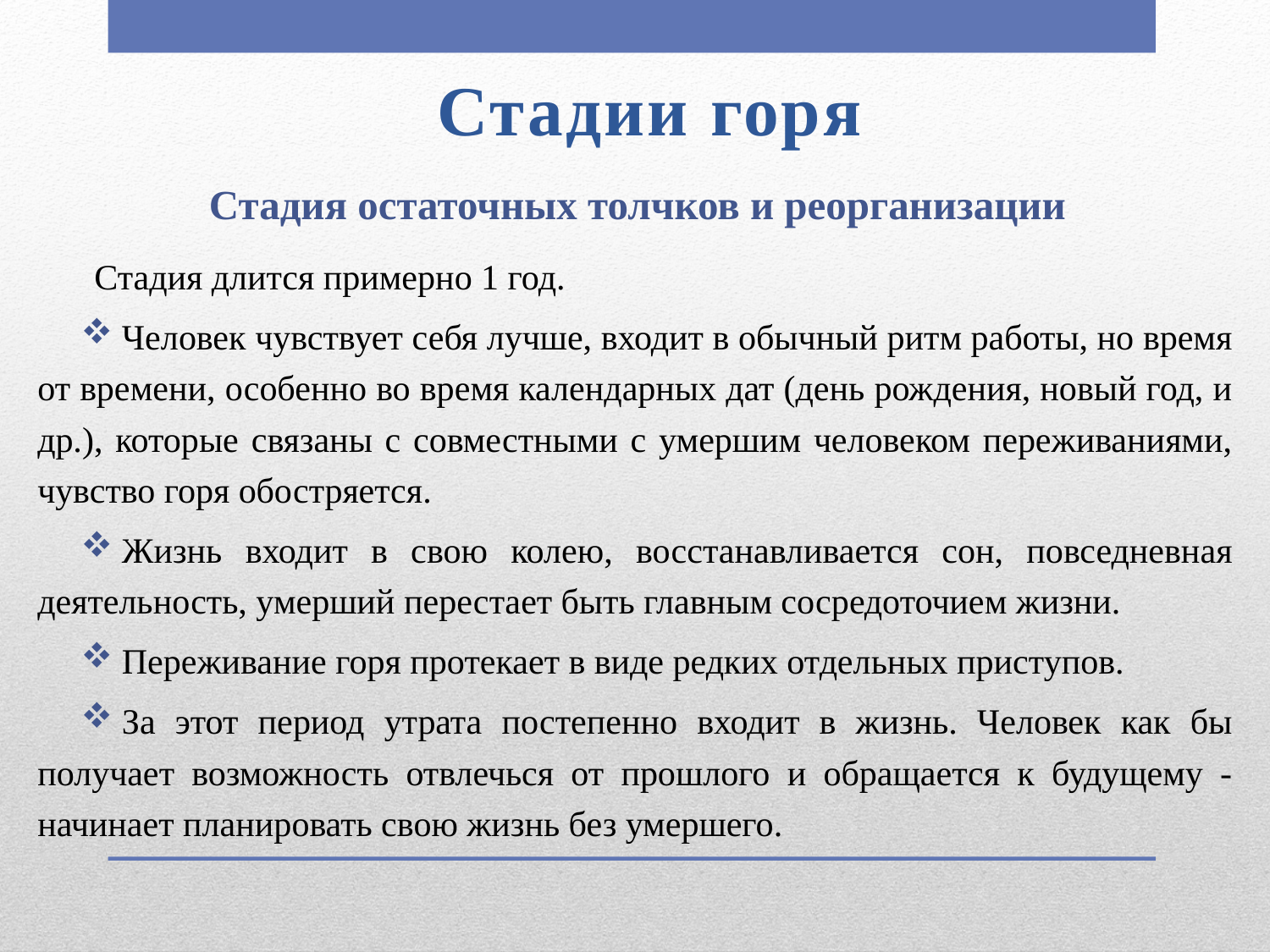

Стадии горя
Стадия остаточных толчков и реорганизации
Стадия длится примерно 1 год.
Человек чувствует себя лучше, входит в обычный ритм работы, но время от времени, особенно во время календарных дат (день рождения, новый год, и др.), которые связаны с совместными с умершим человеком переживаниями, чувство горя обостряется.
Жизнь входит в свою колею, восстанавливается сон, повседневная деятельность, умерший перестает быть главным сосредоточием жизни.
Переживание горя протекает в виде редких отдельных приступов.
За этот период утрата постепенно входит в жизнь. Человек как бы получает возможность отвлечься от прошлого и обращается к будущему - начинает планировать свою жизнь без умершего.